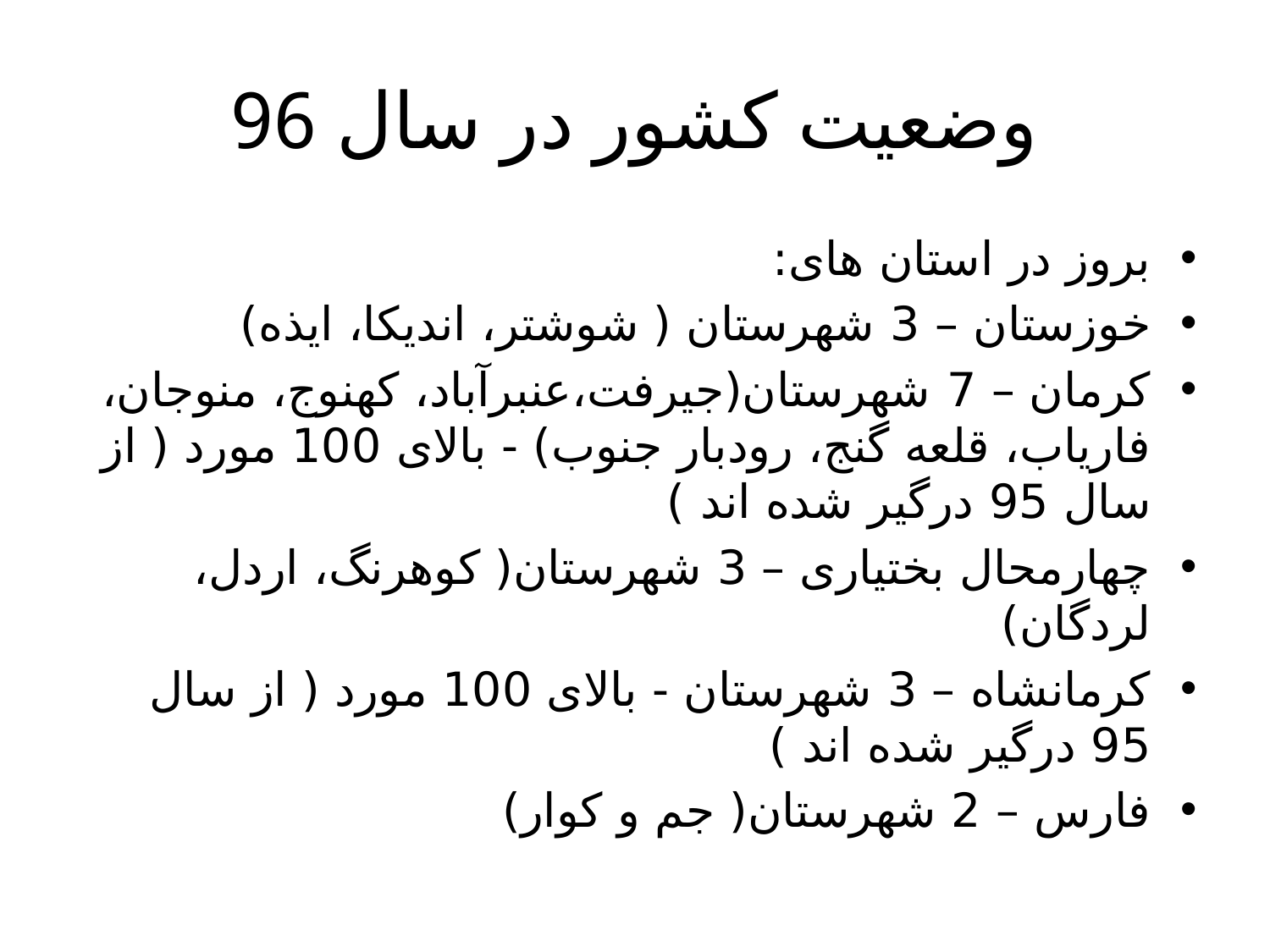

# وضعیت کشور در سال 96
بروز در استان های:
خوزستان – 3 شهرستان ( شوشتر، اندیکا، ایذه)
کرمان – 7 شهرستان(جیرفت،عنبرآباد، کهنوج، منوجان، فاریاب، قلعه گنج، رودبار جنوب) - بالای 100 مورد ( از سال 95 درگیر شده اند )
چهارمحال بختیاری – 3 شهرستان( کوهرنگ، اردل، لردگان)
کرمانشاه – 3 شهرستان - بالای 100 مورد ( از سال 95 درگیر شده اند )
فارس – 2 شهرستان( جم و کوار)